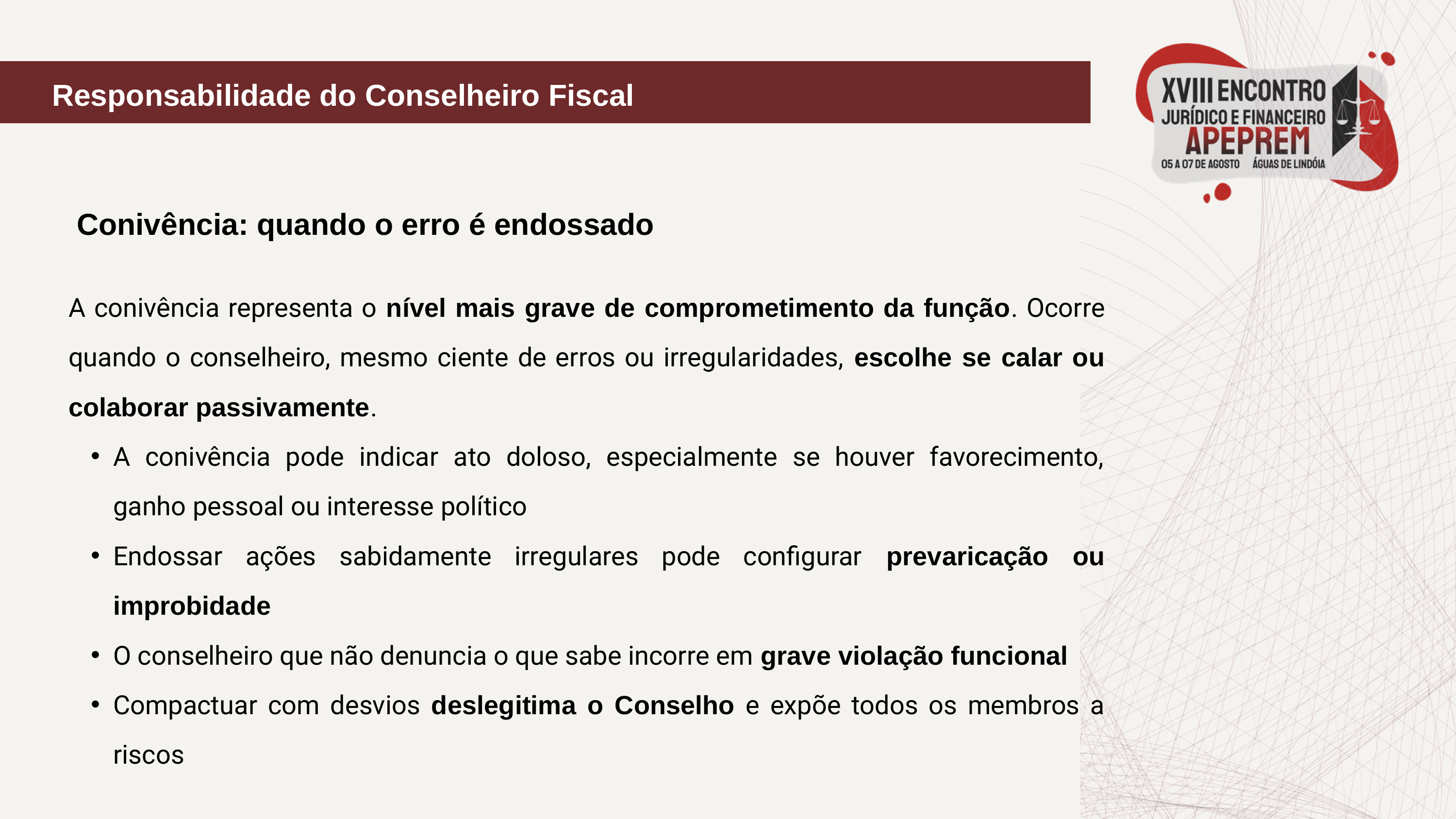

Responsabilidade do Conselheiro Fiscal
 Conivência: quando o erro é endossado
A conivência representa o nível mais grave de comprometimento da função. Ocorre quando o conselheiro, mesmo ciente de erros ou irregularidades, escolhe se calar ou colaborar passivamente.
A conivência pode indicar ato doloso, especialmente se houver favorecimento, ganho pessoal ou interesse político
Endossar ações sabidamente irregulares pode configurar prevaricação ou improbidade
O conselheiro que não denuncia o que sabe incorre em grave violação funcional
Compactuar com desvios deslegitima o Conselho e expõe todos os membros a riscos